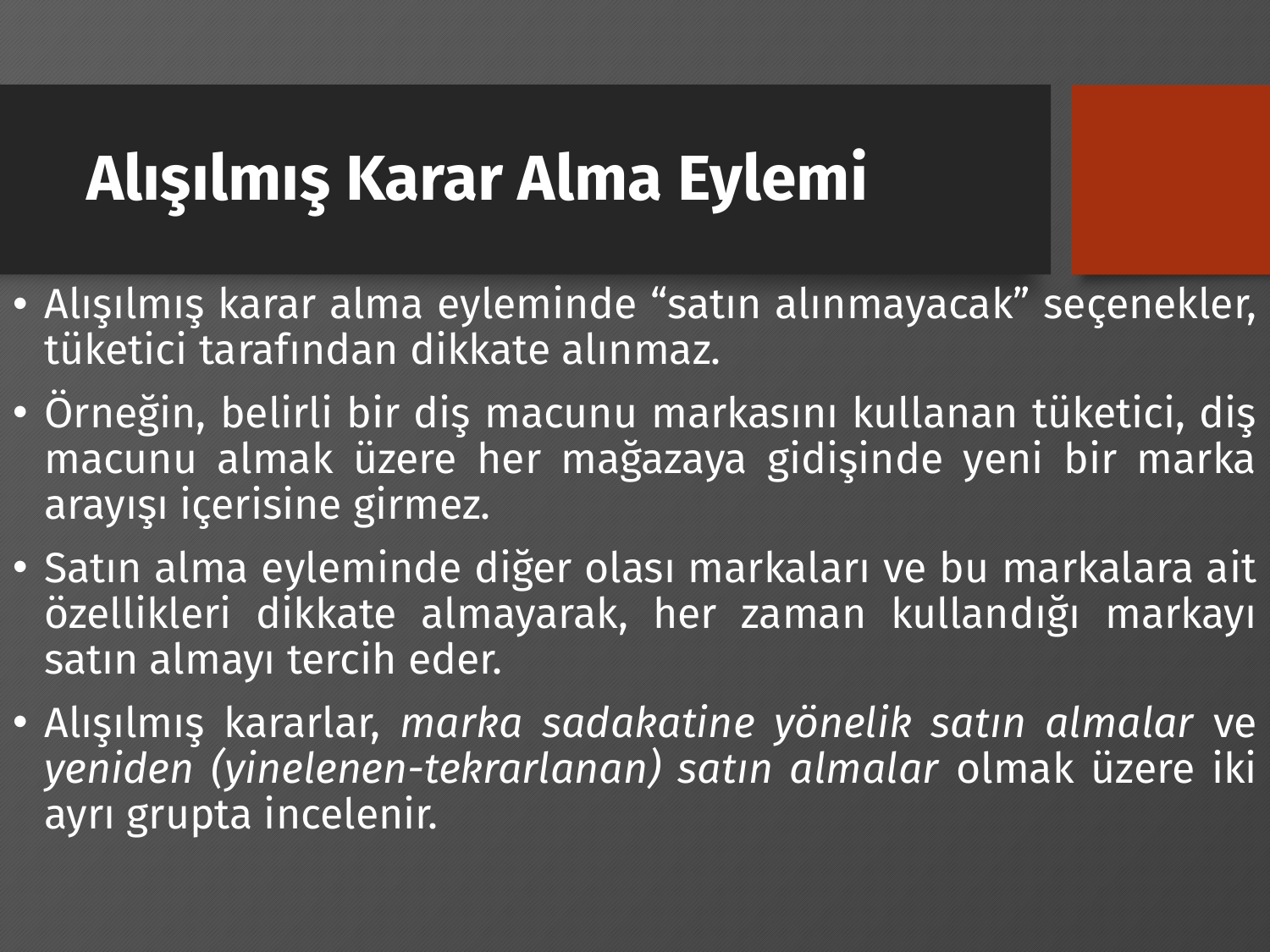

# Alışılmış Karar Alma Eylemi
Alışılmış karar alma eyleminde “satın alınmayacak” seçenekler, tüketici tarafından dikkate alınmaz.
Örneğin, belirli bir diş macunu markasını kullanan tüketici, diş macunu almak üzere her mağazaya gidişinde yeni bir marka arayışı içerisine girmez.
Satın alma eyleminde diğer olası markaları ve bu markalara ait özellikleri dikkate almayarak, her zaman kullandığı markayı satın almayı tercih eder.
Alışılmış kararlar, marka sadakatine yönelik satın almalar ve yeniden (yinelenen-tekrarlanan) satın almalar olmak üzere iki ayrı grupta incelenir.